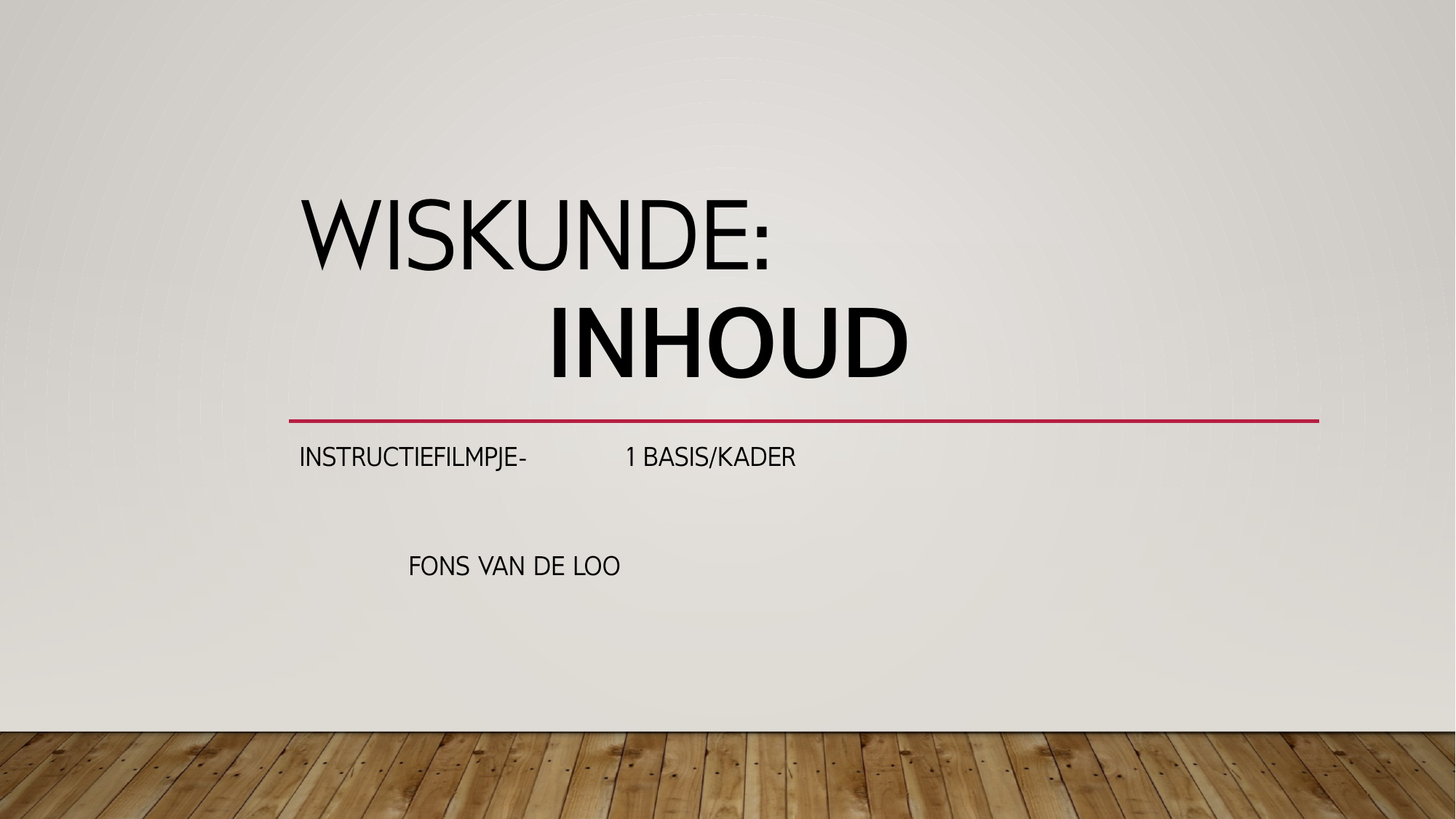

# Wiskunde: Inhoud
Instructiefilmpje	-	1 basis/kader

	Fons van de Loo